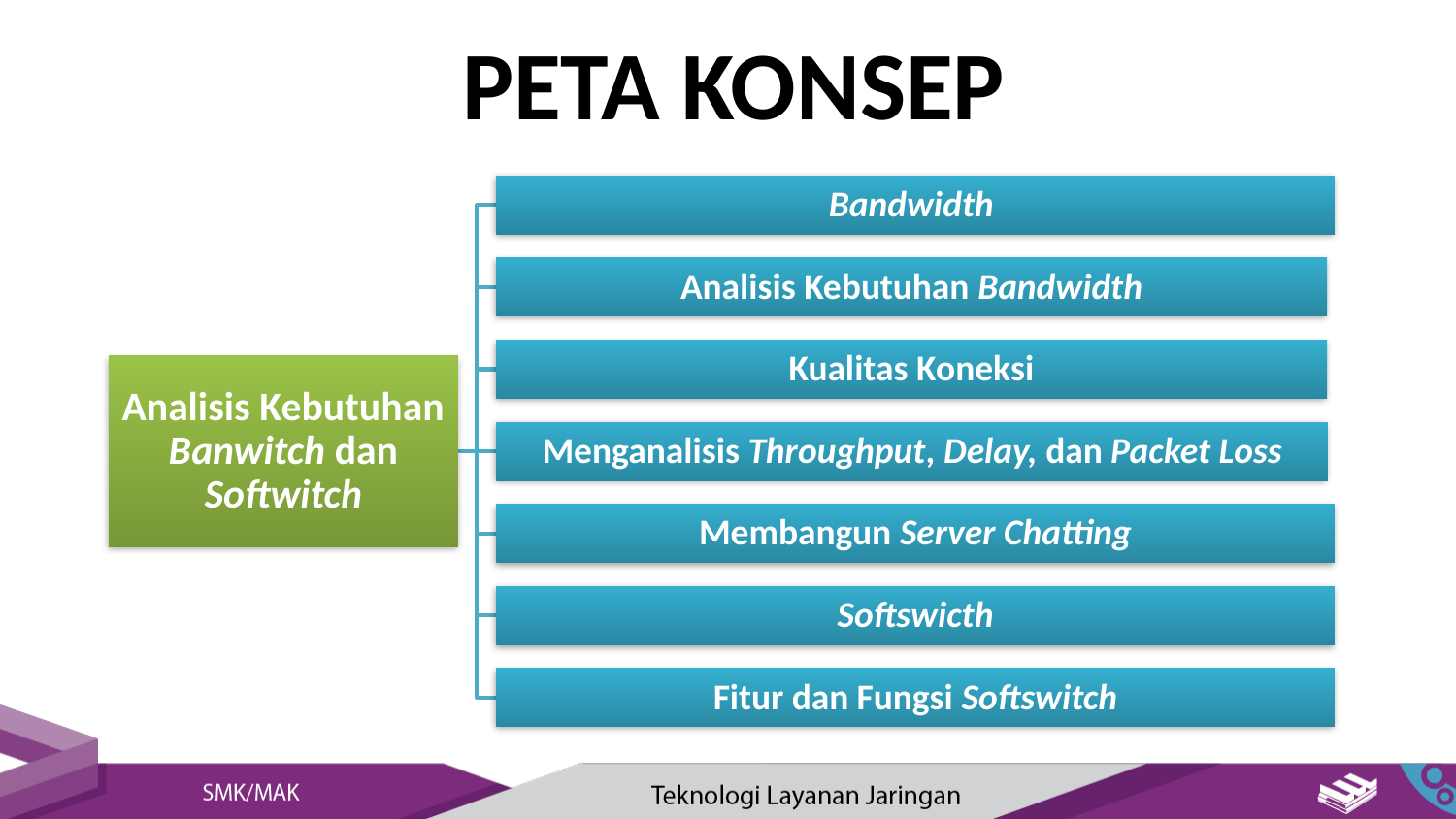

PETA KONSEP
Analisis Kebutuhan Banwitch dan Softwitch
Bandwidth
Analisis Kebutuhan Bandwidth
Kualitas Koneksi
Menganalisis Throughput, Delay, dan Packet Loss
Membangun Server Chatting
Softswicth
Fitur dan Fungsi Softswitch